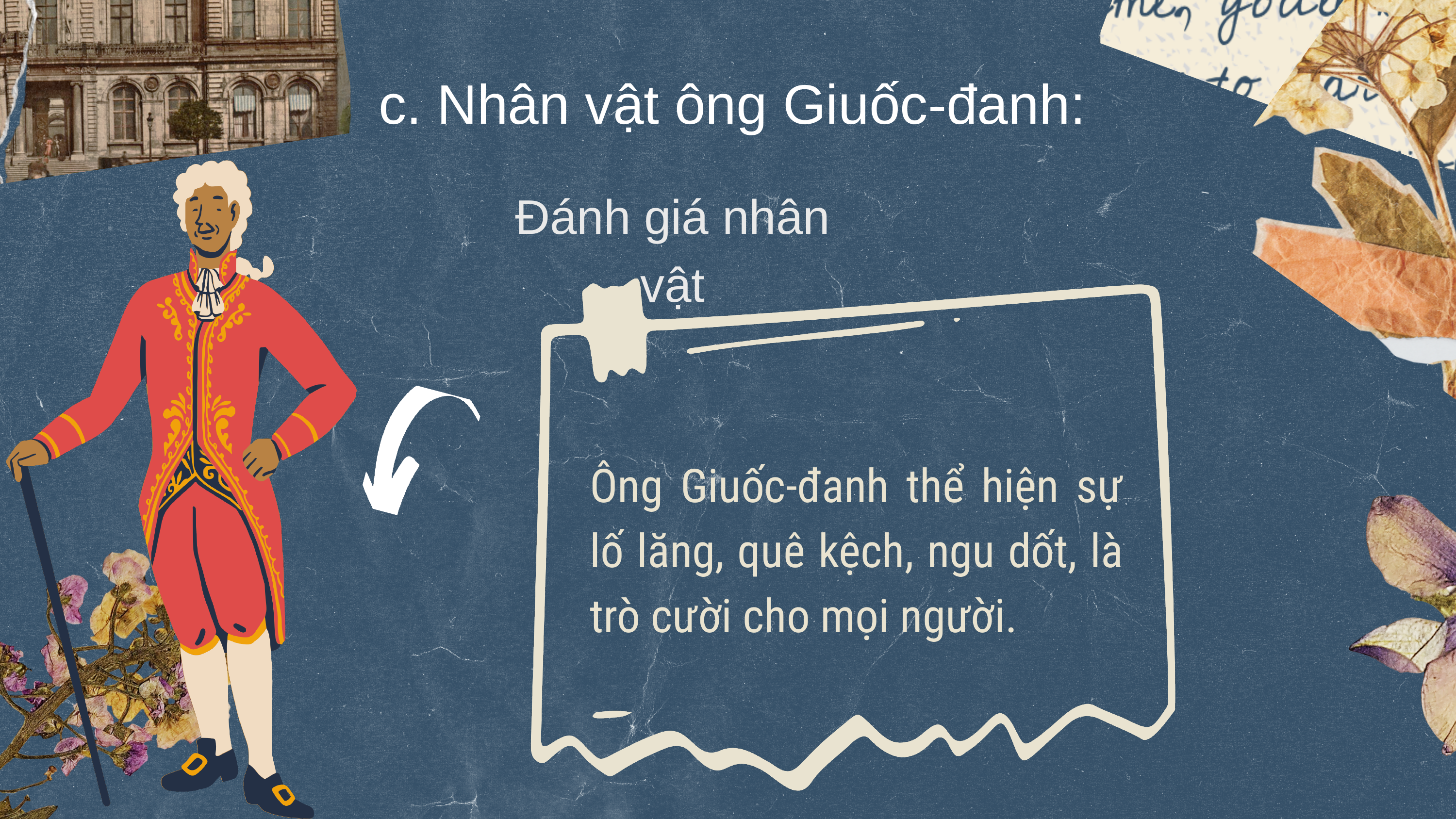

c. Nhân vật ông Giuốc-đanh:

Đánh giá nhân vật

Ông Giuốc-đanh thể hiện sự lố lăng, quê kệch, ngu dốt, là trò cười cho mọi người.